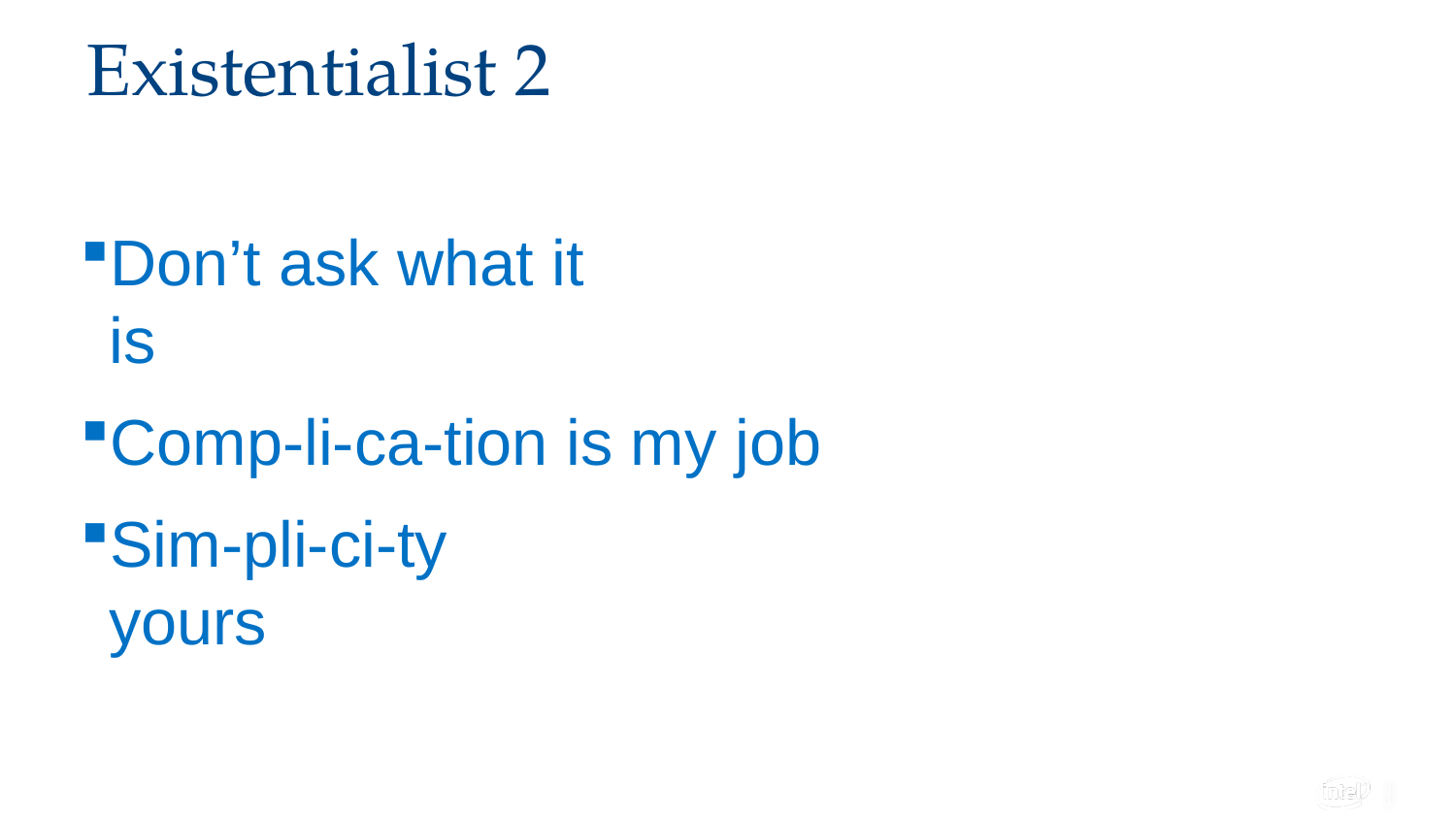

# Existentialist 2
Don’t ask what it is
Comp-li-ca-tion is my job
Sim-pli-ci-ty yours
11